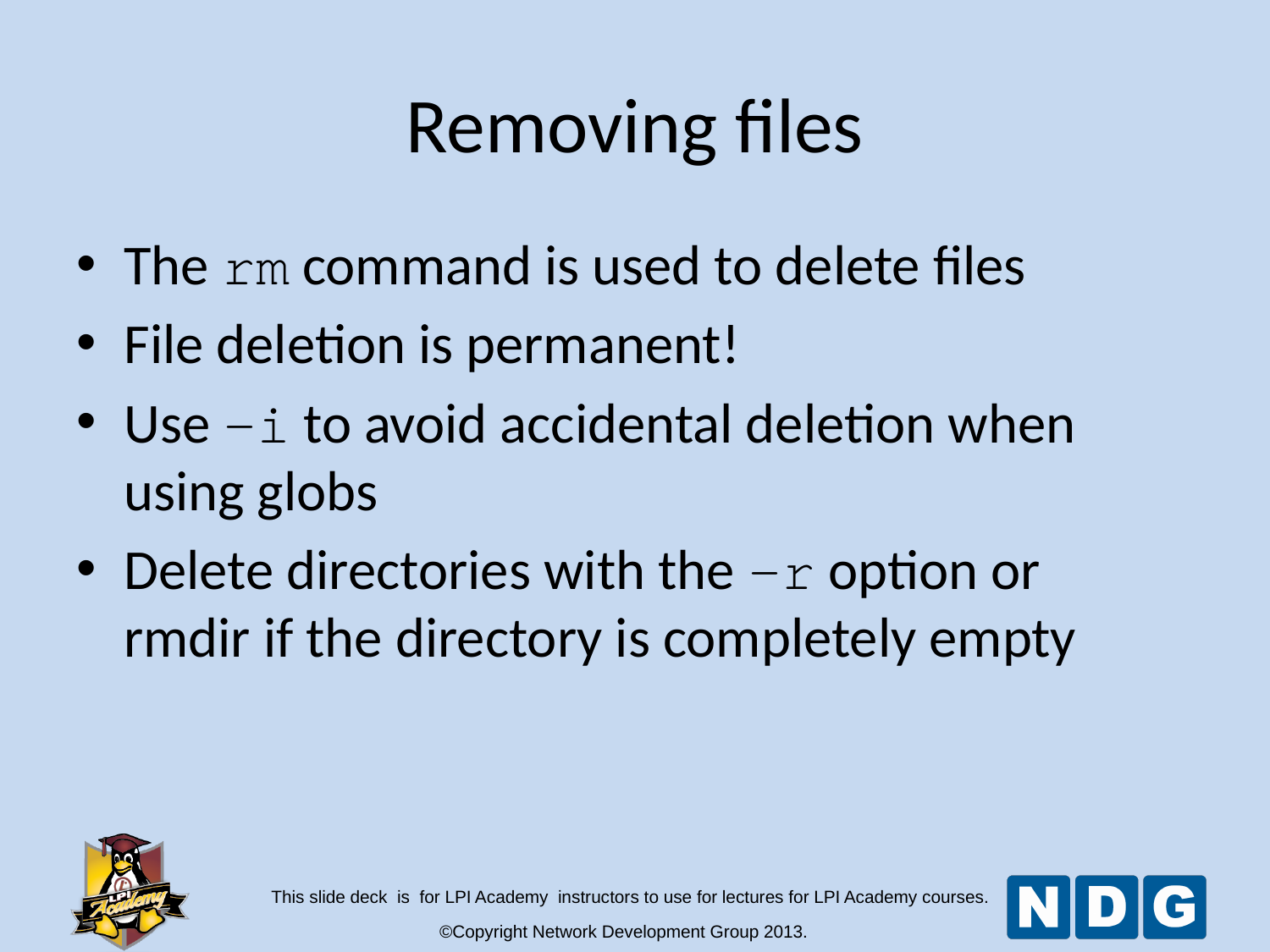

Removing files
The rm command is used to delete files
File deletion is permanent!
Use -i to avoid accidental deletion when using globs
Delete directories with the –r option or rmdir if the directory is completely empty